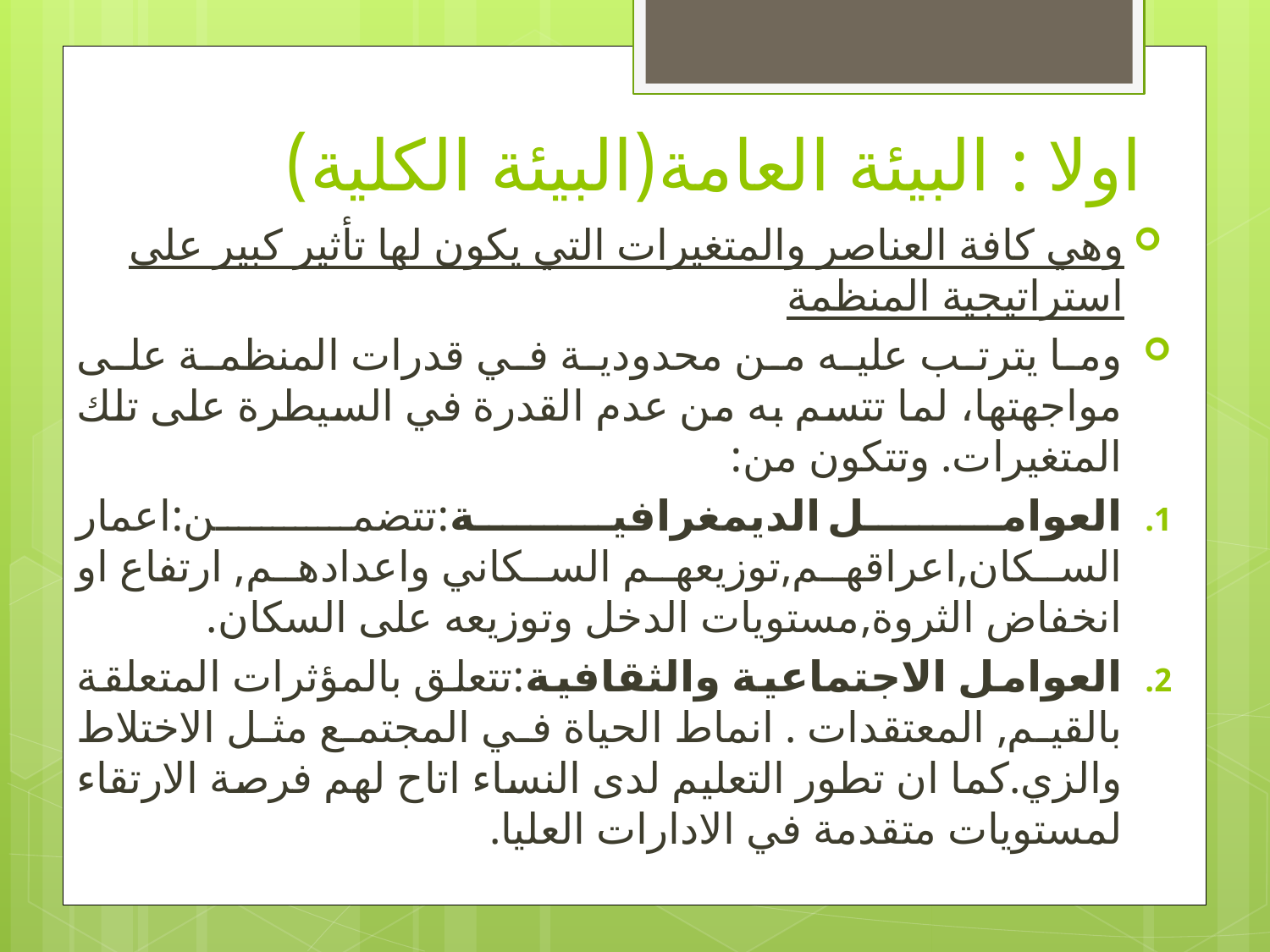

# اولا : البيئة العامة(البيئة الكلية)
وهي كافة العناصر والمتغيرات التي يكون لها تأثير كبير على استراتيجية المنظمة
وما يترتب عليه من محدودية في قدرات المنظمة على مواجهتها، لما تتسم به من عدم القدرة في السيطرة على تلك المتغيرات. وتتكون من:
العوامل الديمغرافية:تتضمن:اعمار السكان,اعراقهم,توزيعهم السكاني واعدادهم, ارتفاع او انخفاض الثروة,مستويات الدخل وتوزيعه على السكان.
العوامل الاجتماعية والثقافية:تتعلق بالمؤثرات المتعلقة بالقيم, المعتقدات . انماط الحياة في المجتمع مثل الاختلاط والزي.كما ان تطور التعليم لدى النساء اتاح لهم فرصة الارتقاء لمستويات متقدمة في الادارات العليا.